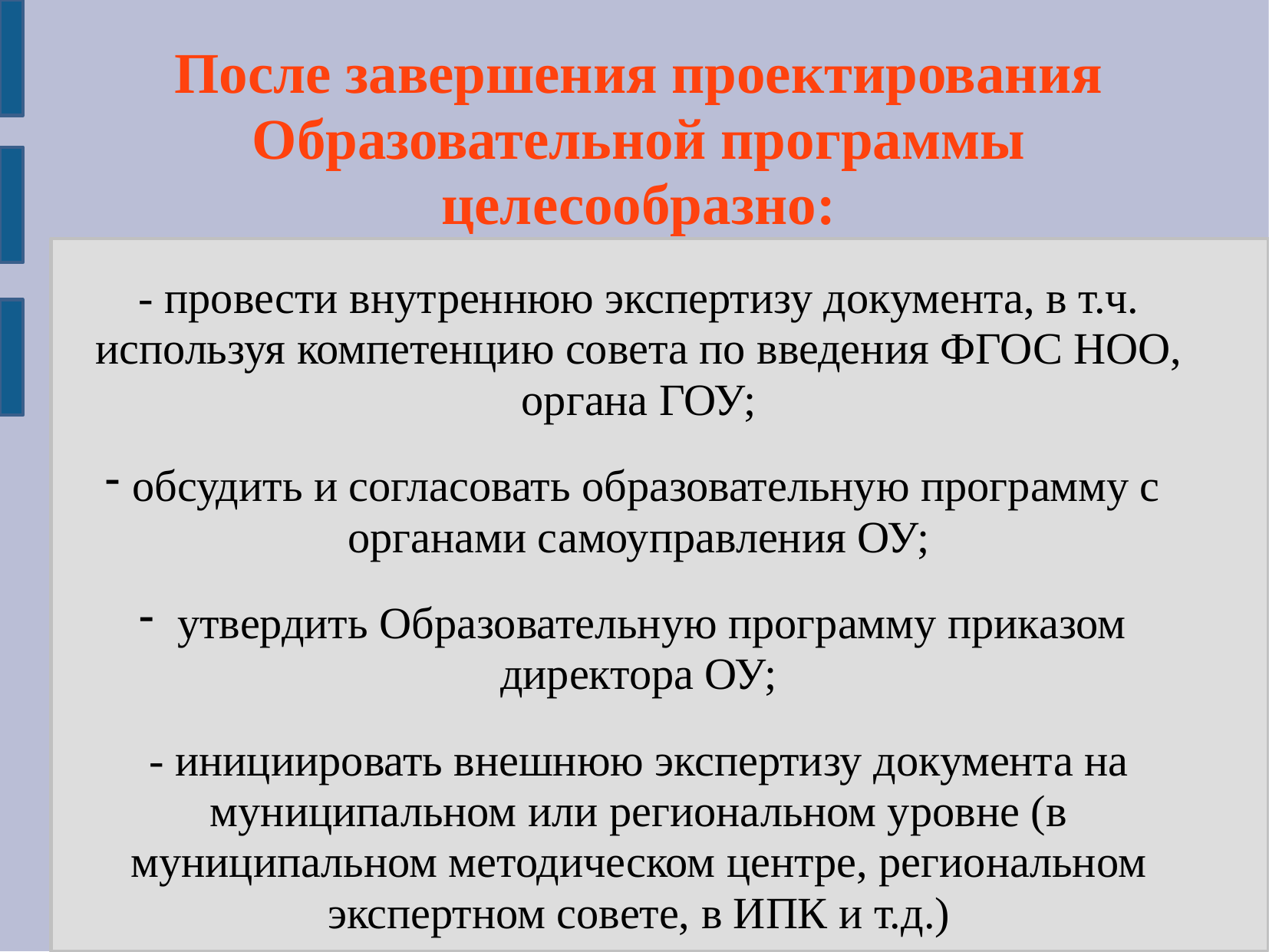

После завершения проектирования Образовательной программы целесообразно:
- провести внутреннюю экспертизу документа, в т.ч. используя компетенцию совета по введения ФГОС НОО, органа ГОУ;
обсудить и согласовать образовательную программу с органами самоуправления ОУ;
 утвердить Образовательную программу приказом директора ОУ;
- инициировать внешнюю экспертизу документа на муниципальном или региональном уровне (в муниципальном методическом центре, региональном экспертном совете, в ИПК и т.д.)